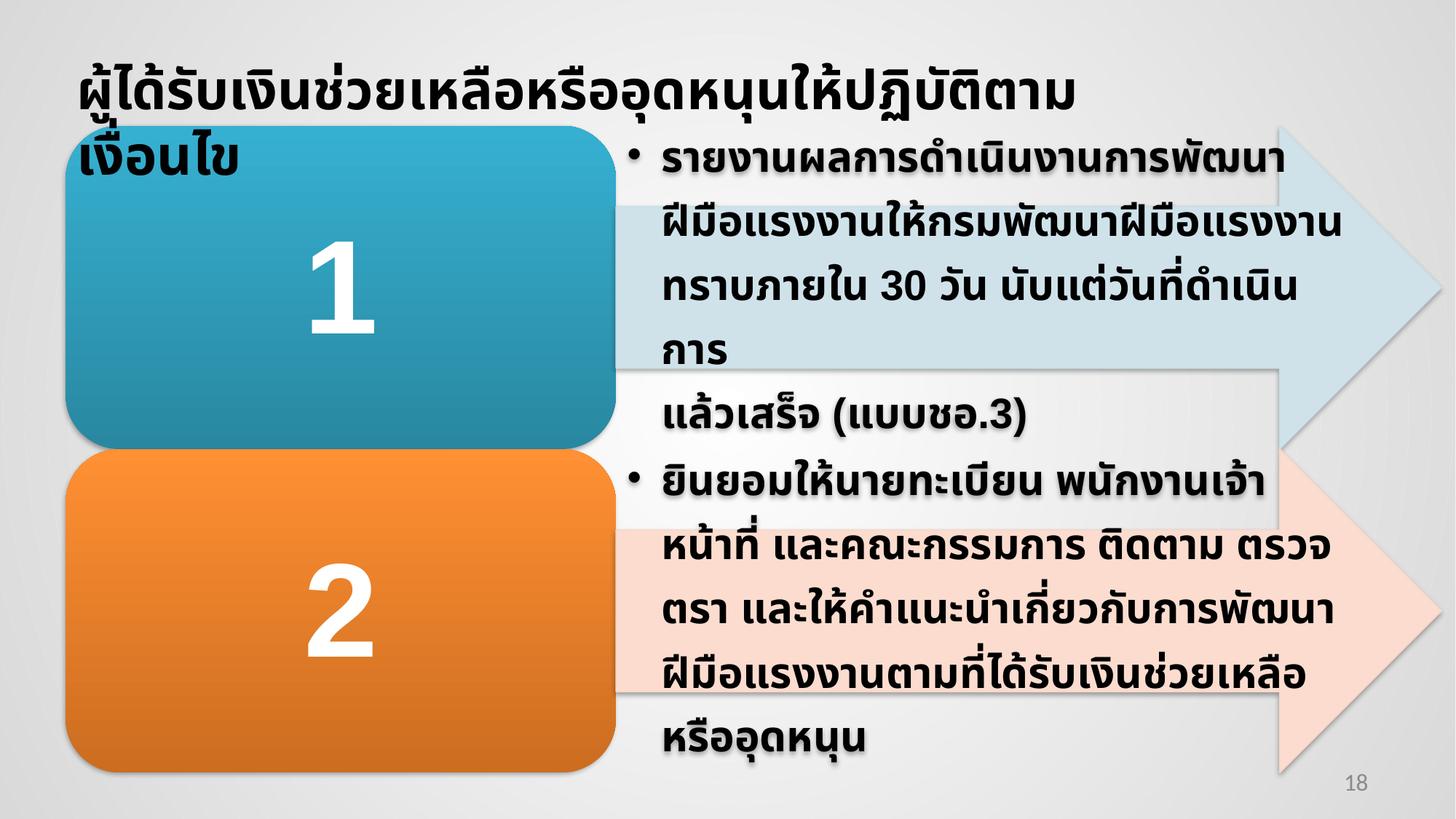

ผู้ได้รับเงินช่วยเหลือหรืออุดหนุนให้ปฏิบัติตามเงื่อนไข
1
2
18